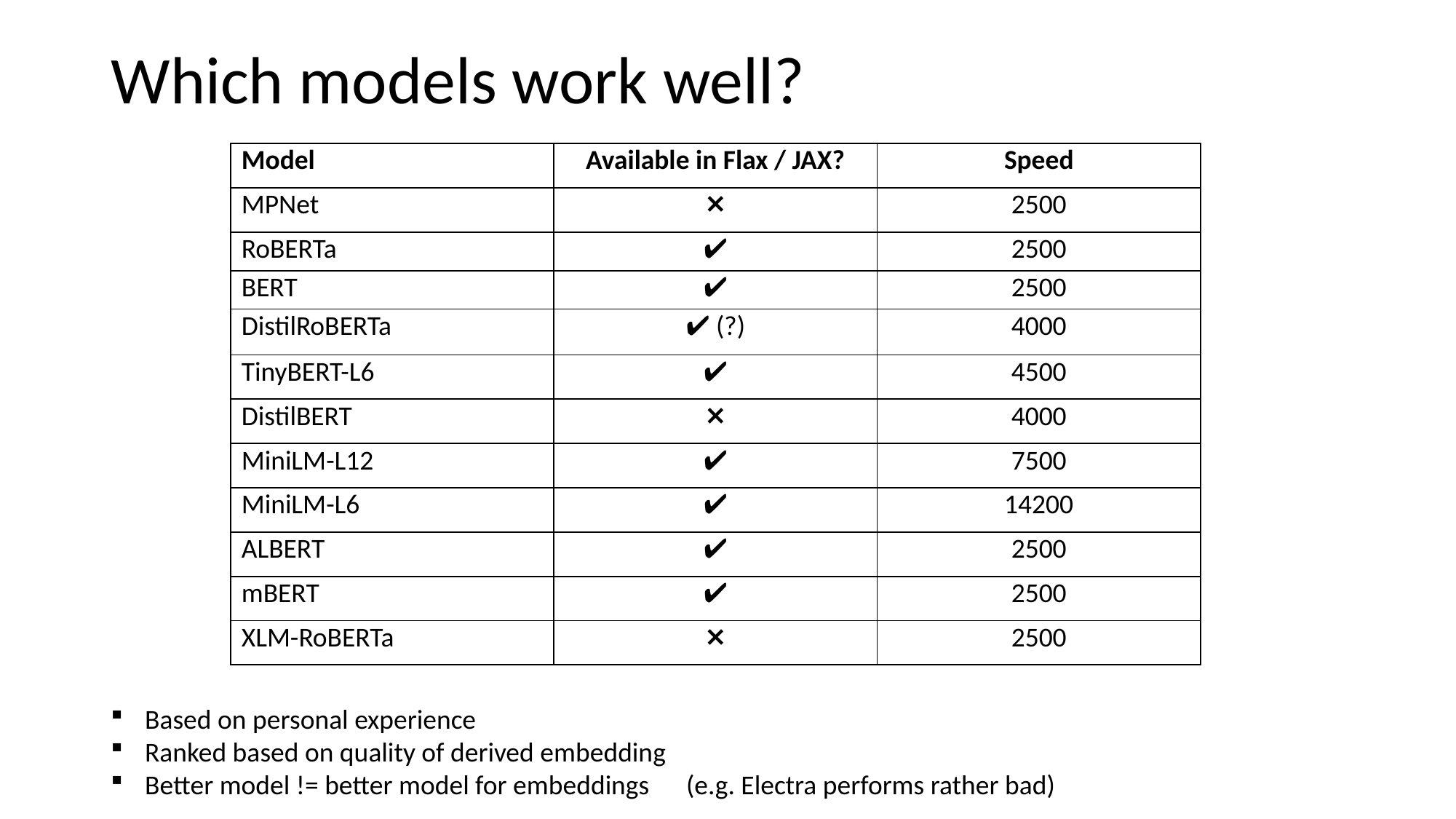

# Which models work well?
| Model | Available in Flax / JAX? | Speed |
| --- | --- | --- |
| MPNet | ❌ | 2500 |
| RoBERTa | ✔️ | 2500 |
| BERT | ✔️ | 2500 |
| DistilRoBERTa | ✔️ (?) | 4000 |
| TinyBERT-L6 | ✔️ | 4500 |
| DistilBERT | ❌ | 4000 |
| MiniLM-L12 | ✔️ | 7500 |
| MiniLM-L6 | ✔️ | 14200 |
| ALBERT | ✔️ | 2500 |
| mBERT | ✔️ | 2500 |
| XLM-RoBERTa | ❌ | 2500 |
Based on personal experience
Ranked based on quality of derived embedding
Better model != better model for embeddings      (e.g. Electra performs rather bad)